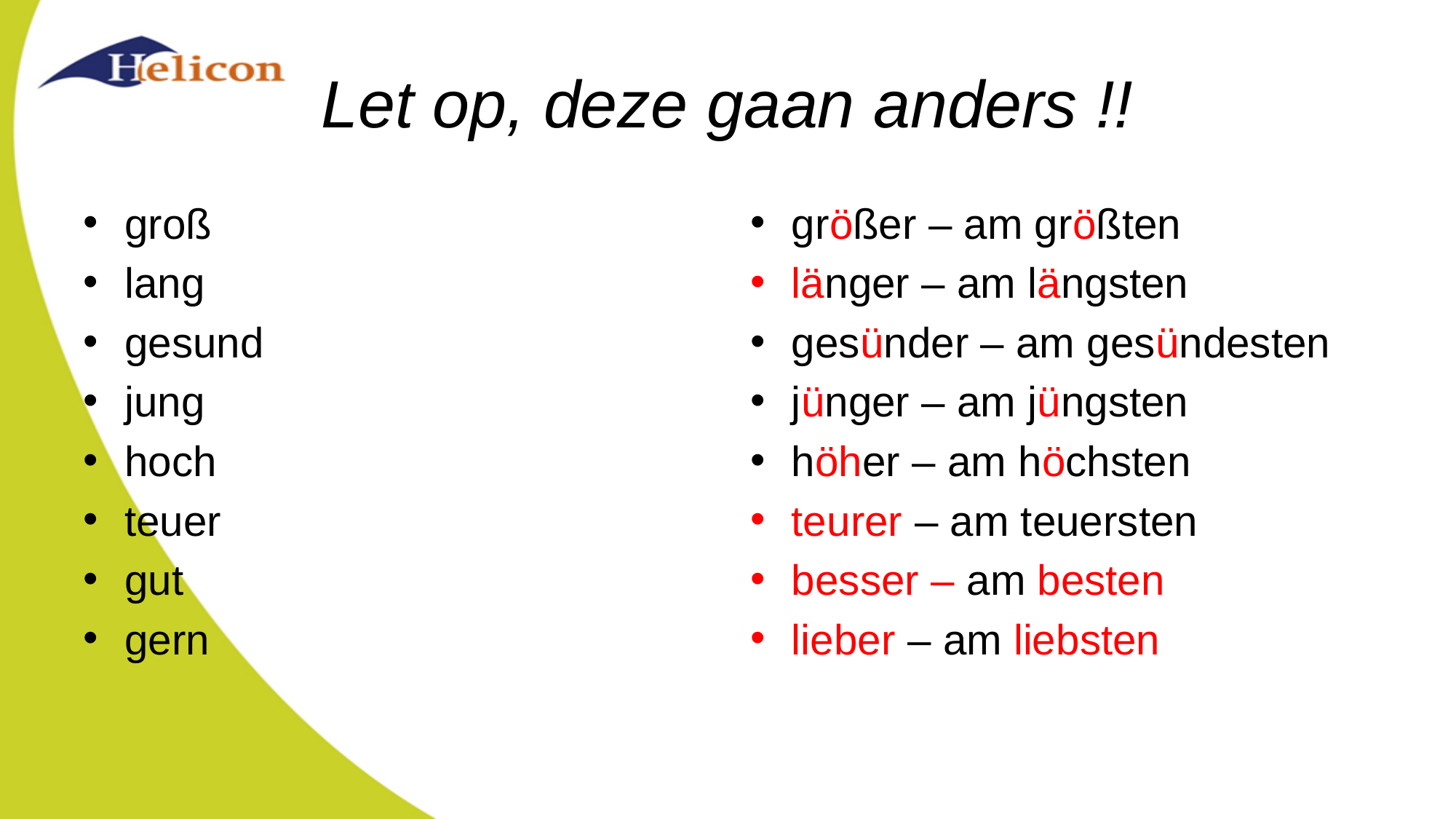

# Let op, deze gaan anders !!
groß
lang
gesund
jung
hoch
teuer
gut
gern

größer – am größten
länger – am längsten
gesünder – am gesündesten
jünger – am jüngsten
höher – am höchsten
teurer – am teuersten
besser – am besten
lieber – am liebsten